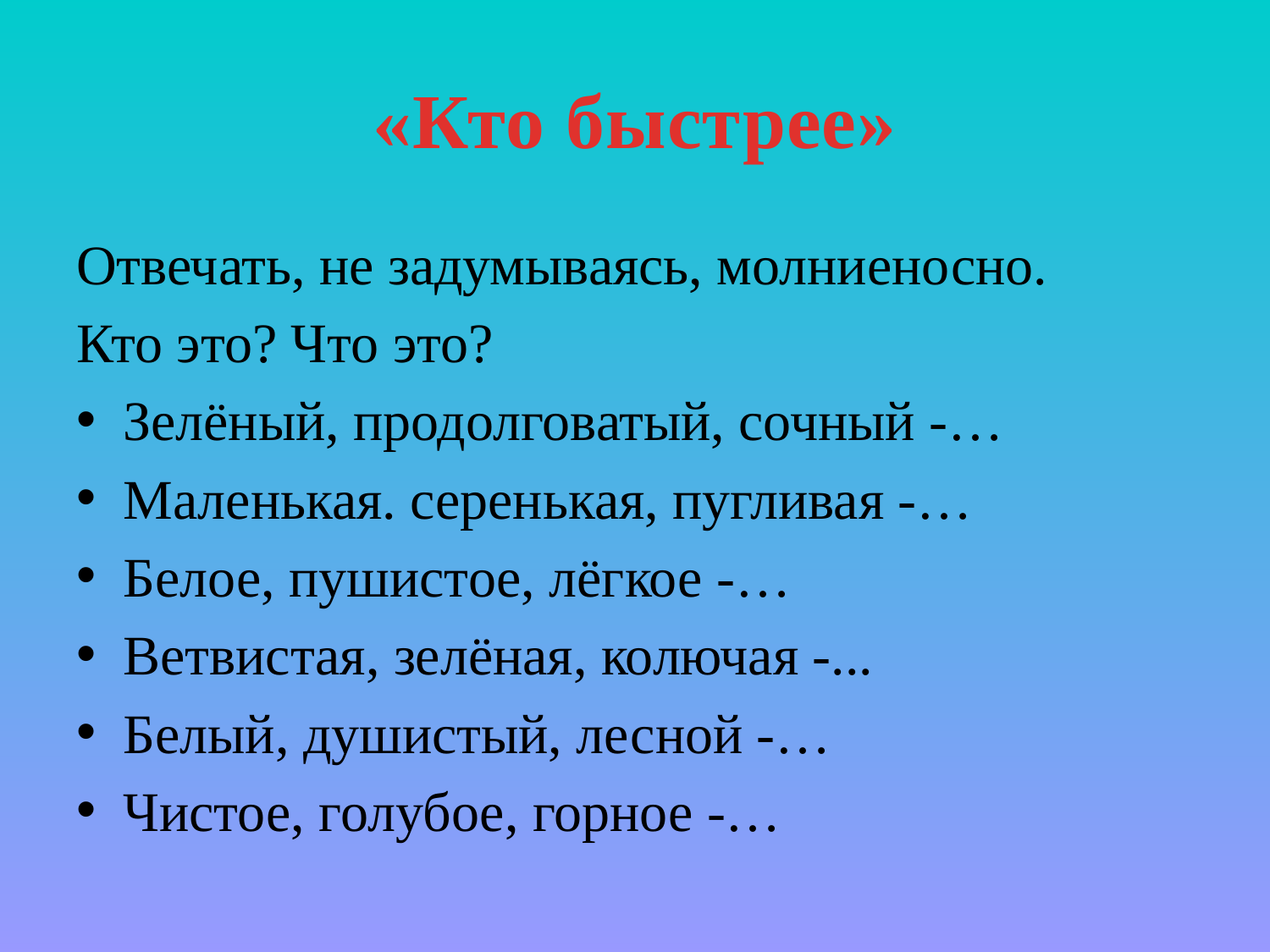

# «Кто быстрее»
Отвечать, не задумываясь, молниеносно.
Кто это? Что это?
Зелёный, продолговатый, сочный -…
Маленькая. серенькая, пугливая -…
Белое, пушистое, лёгкое -…
Ветвистая, зелёная, колючая -...
Белый, душистый, лесной -…
Чистое, голубое, горное -…